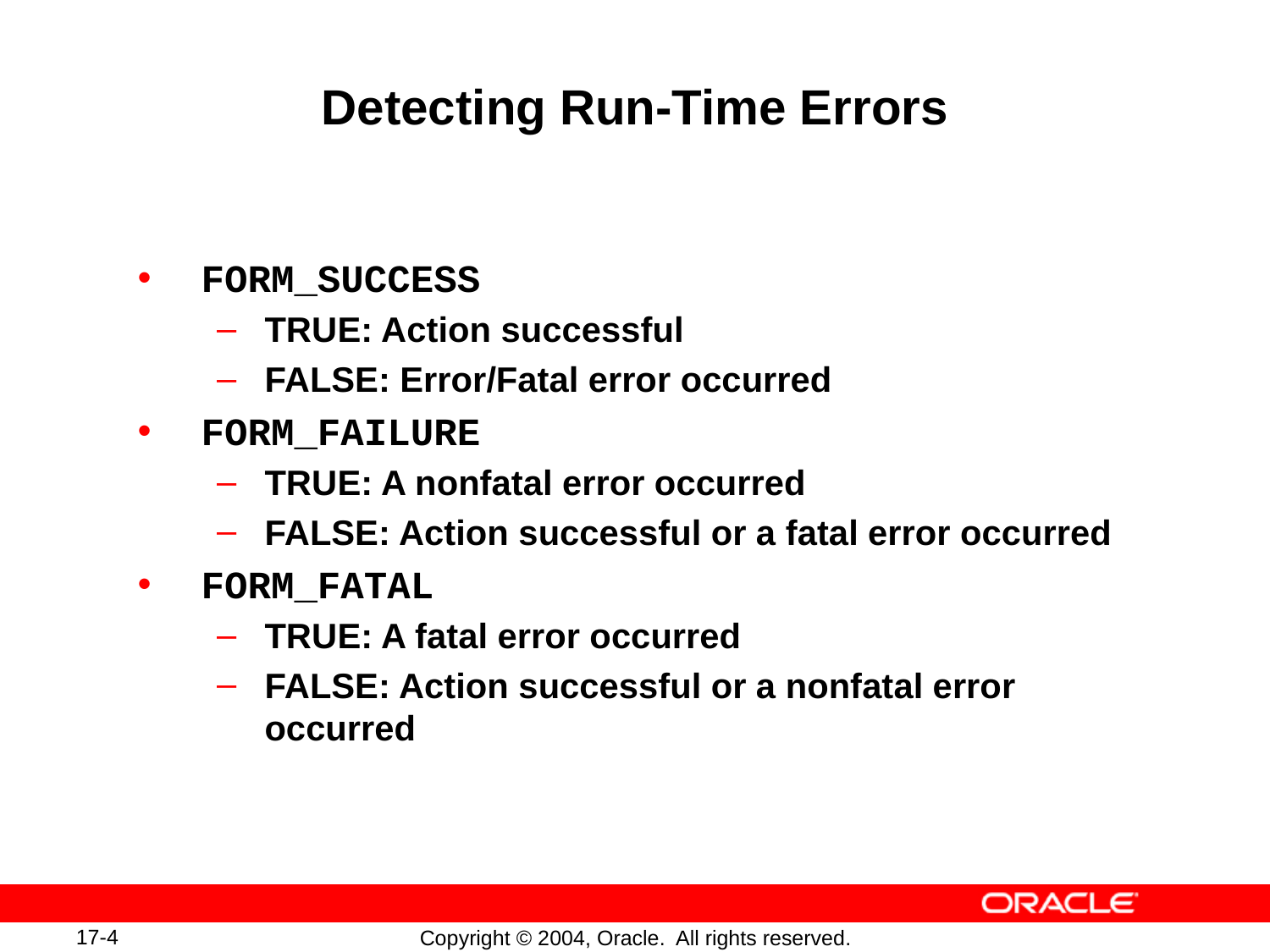

# Detecting Run-Time Errors
FORM_SUCCESS
TRUE: Action successful
FALSE: Error/Fatal error occurred
FORM_FAILURE
TRUE: A nonfatal error occurred
FALSE: Action successful or a fatal error occurred
FORM_FATAL
TRUE: A fatal error occurred
FALSE: Action successful or a nonfatal error occurred